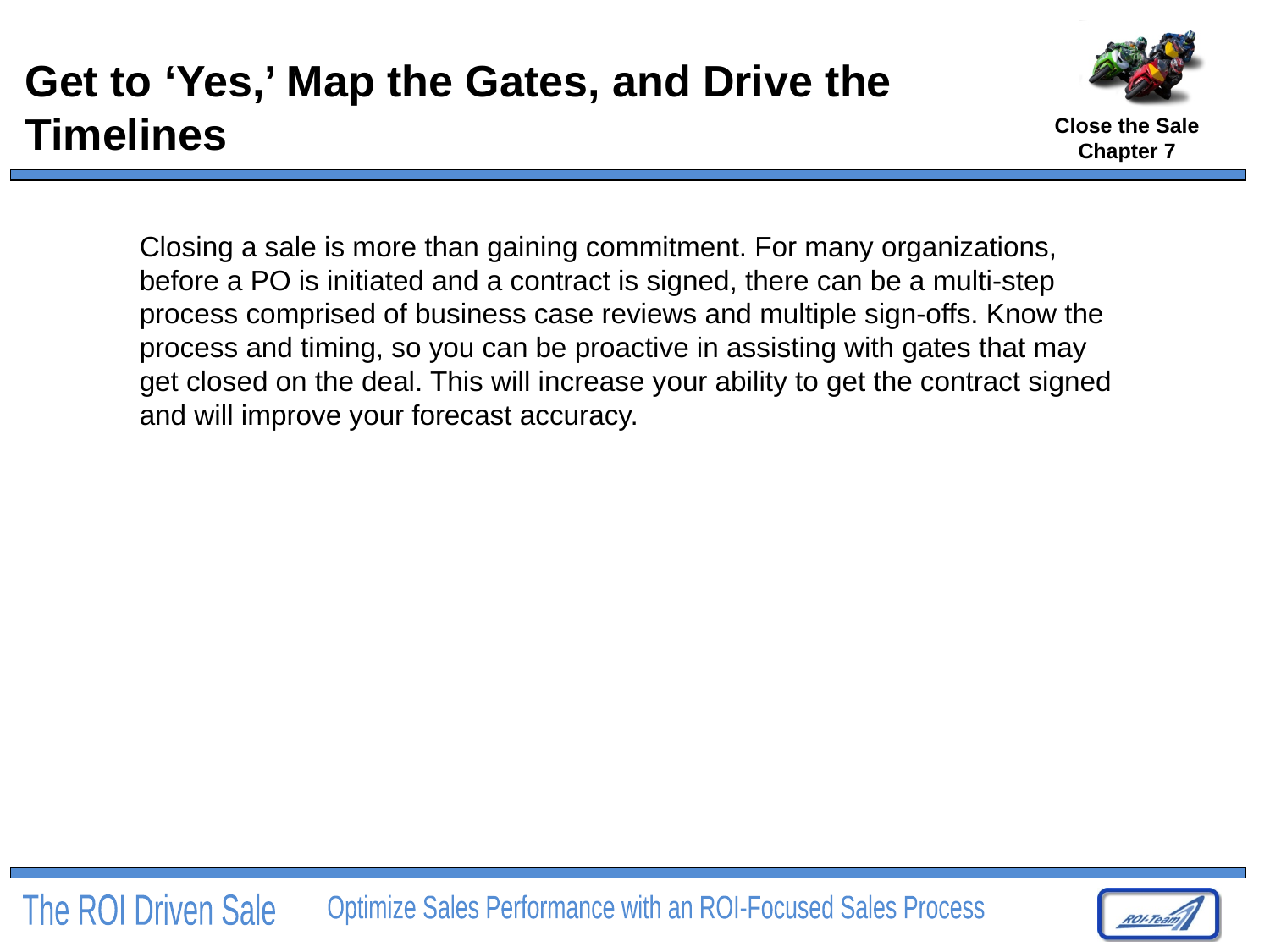

# Get to ‘Yes,’ Map the Gates, and Drive the Timelines

Close the Sale
Chapter 7
Closing a sale is more than gaining commitment. For many organizations, before a PO is initiated and a contract is signed, there can be a multi-step process comprised of business case reviews and multiple sign-offs. Know the process and timing, so you can be proactive in assisting with gates that may get closed on the deal. This will increase your ability to get the contract signed and will improve your forecast accuracy.